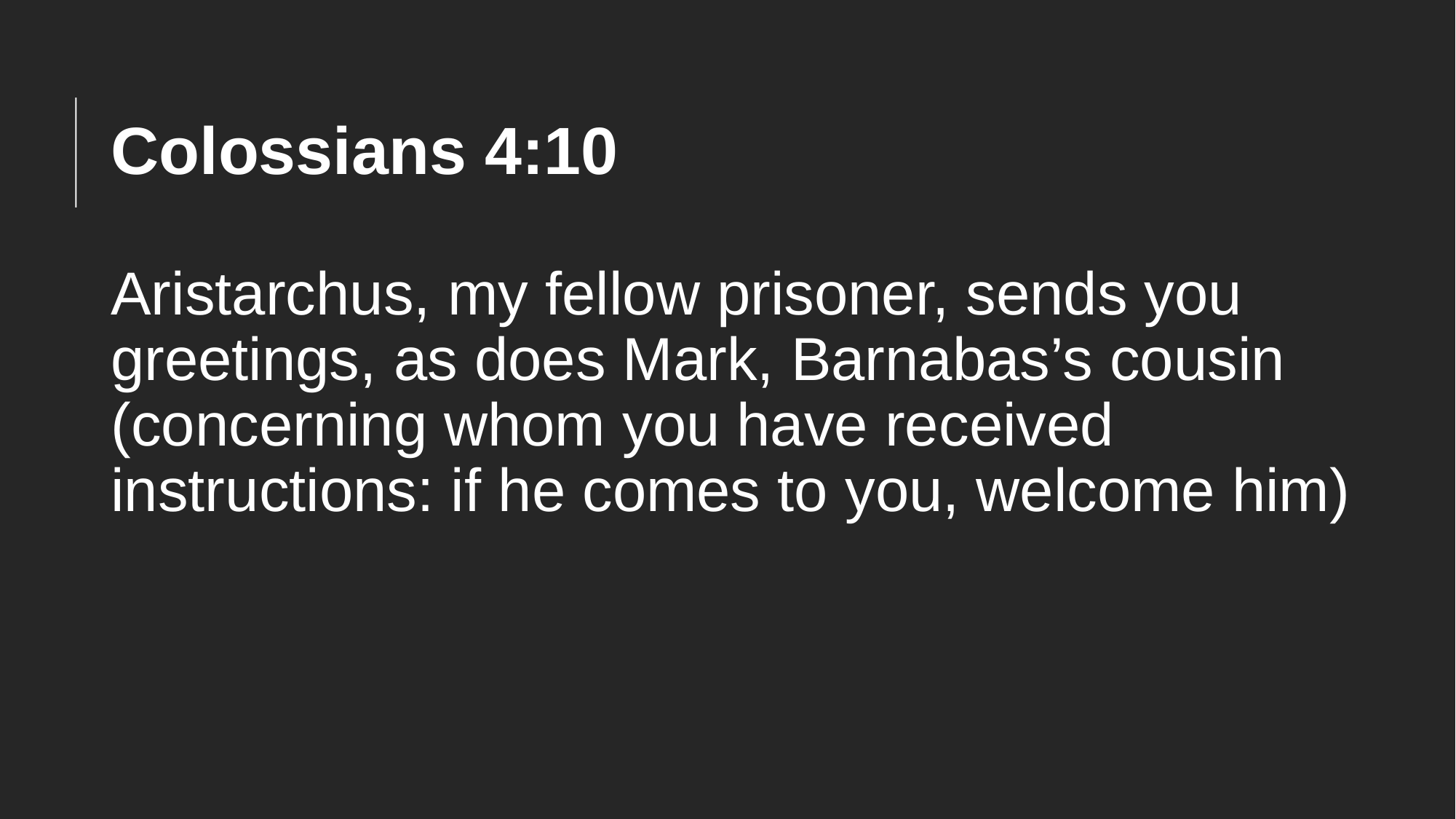

# Colossians 4:10
Aristarchus, my fellow prisoner, sends you greetings, as does Mark, Barnabas’s cousin (concerning whom you have received instructions: if he comes to you, welcome him)